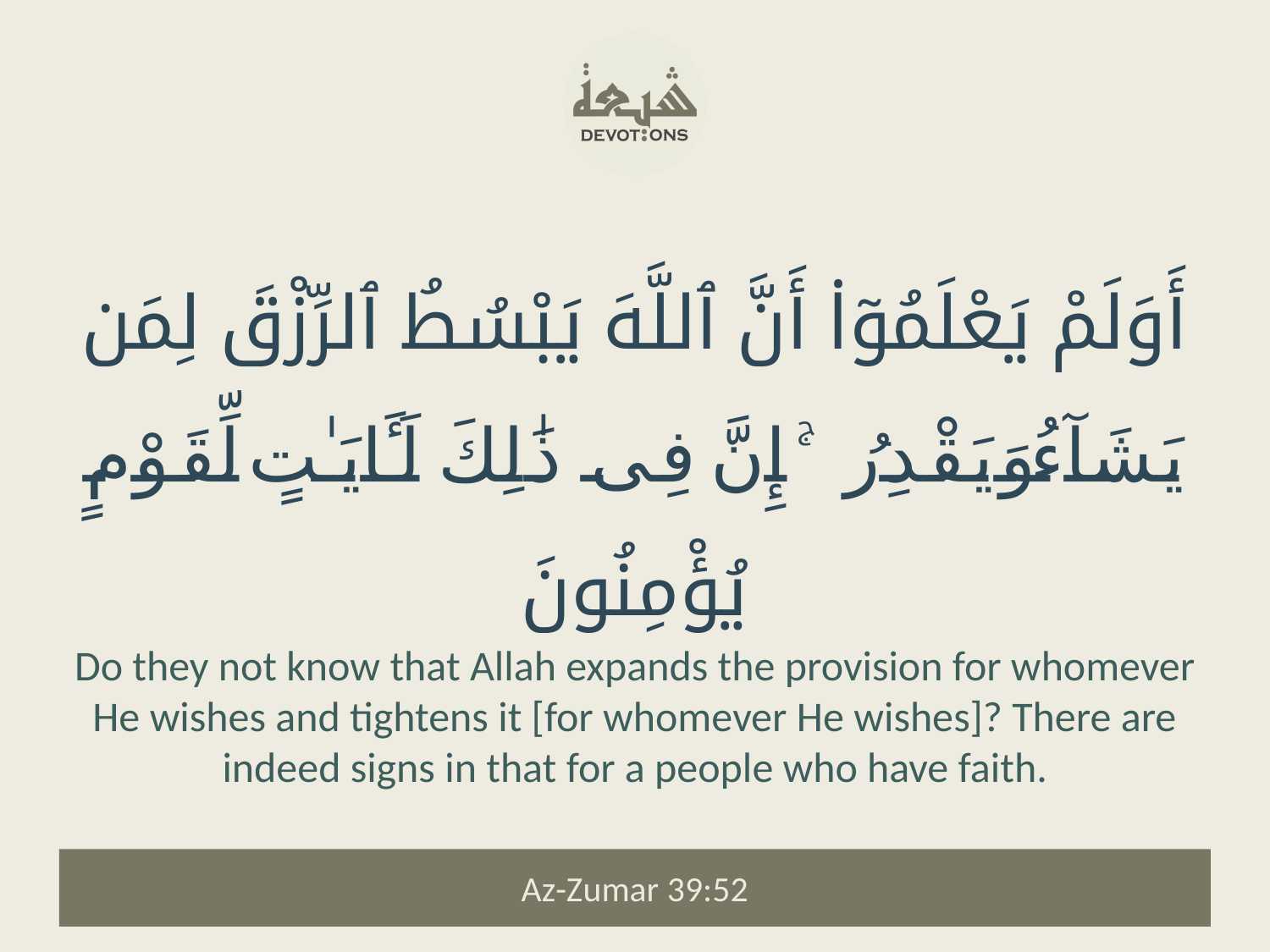

أَوَلَمْ يَعْلَمُوٓا۟ أَنَّ ٱللَّهَ يَبْسُطُ ٱلرِّزْقَ لِمَن يَشَآءُ وَيَقْدِرُ ۚ إِنَّ فِى ذَٰلِكَ لَـَٔايَـٰتٍ لِّقَوْمٍ يُؤْمِنُونَ
Do they not know that Allah expands the provision for whomever He wishes and tightens it [for whomever He wishes]? There are indeed signs in that for a people who have faith.
Az-Zumar 39:52